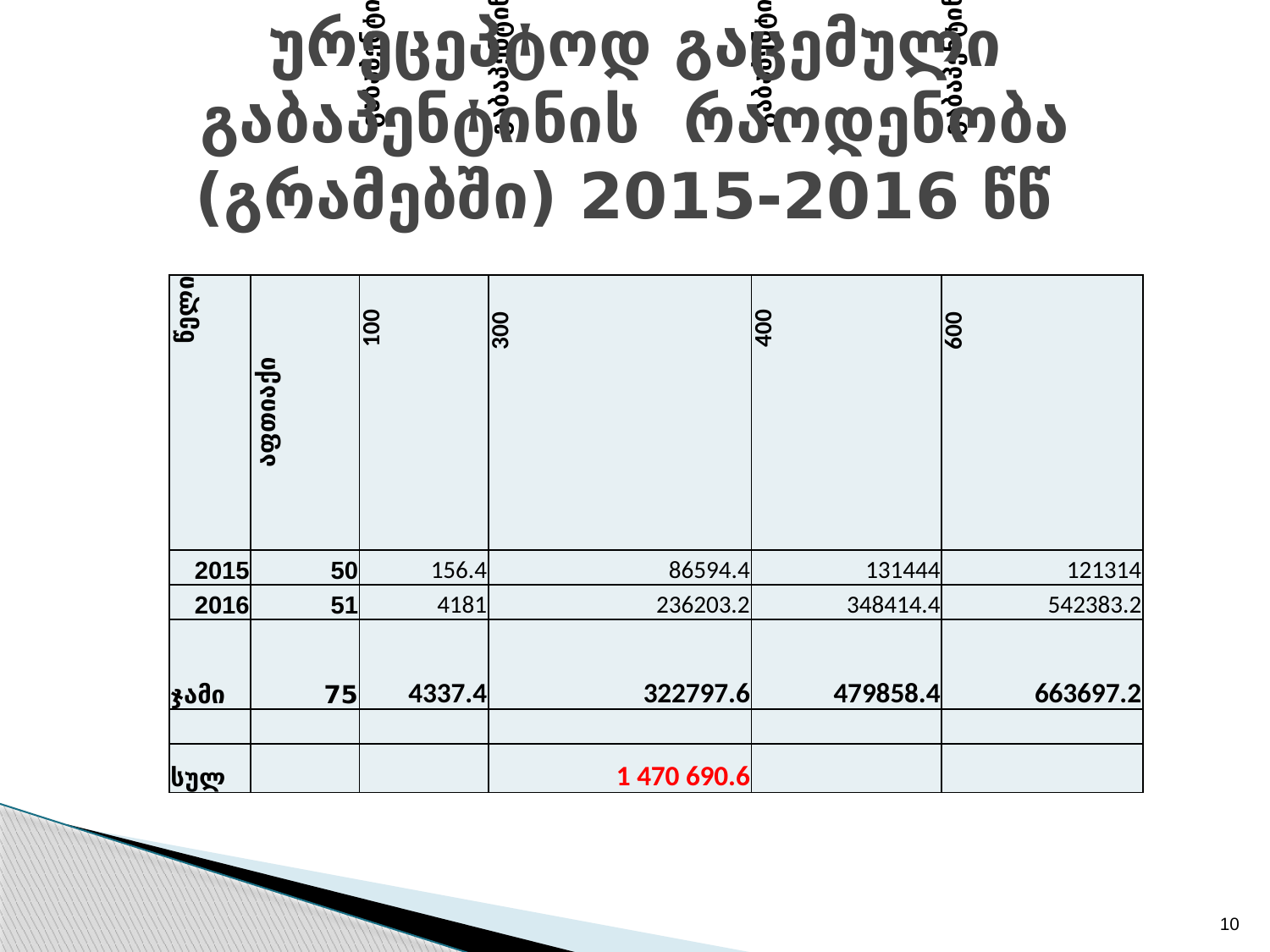

# ურეცეპტოდ გაცემული გაბაპენტინის  რაოდენობა (გრამებში) 2015-2016 წწ
| წელი | აფთიაქი | გაბაპენტინი 100 | გაბაპენტინი 300 | გაბაპენტინი 400 | გაბაპენტინი 600 |
| --- | --- | --- | --- | --- | --- |
| 2015 | 50 | 156.4 | 86594.4 | 131444 | 121314 |
| 2016 | 51 | 4181 | 236203.2 | 348414.4 | 542383.2 |
| ჯამი | 75 | 4337.4 | 322797.6 | 479858.4 | 663697.2 |
|  |  |  |  |  |  |
| სულ |  |  | 1 470 690.6 |  |  |
10